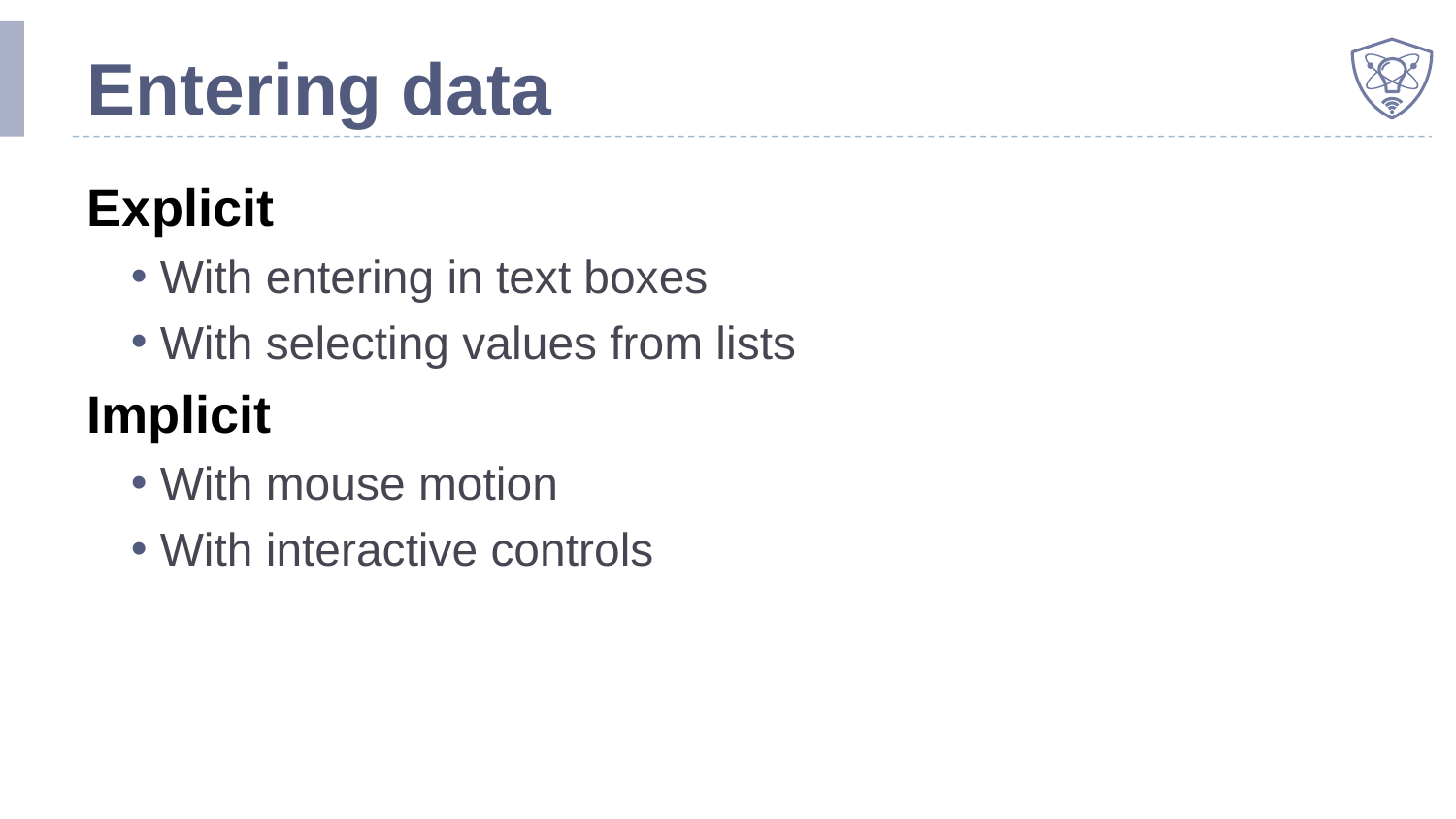

# Entering data
Explicit
With entering in text boxes
With selecting values from lists
Implicit
With mouse motion
With interactive controls